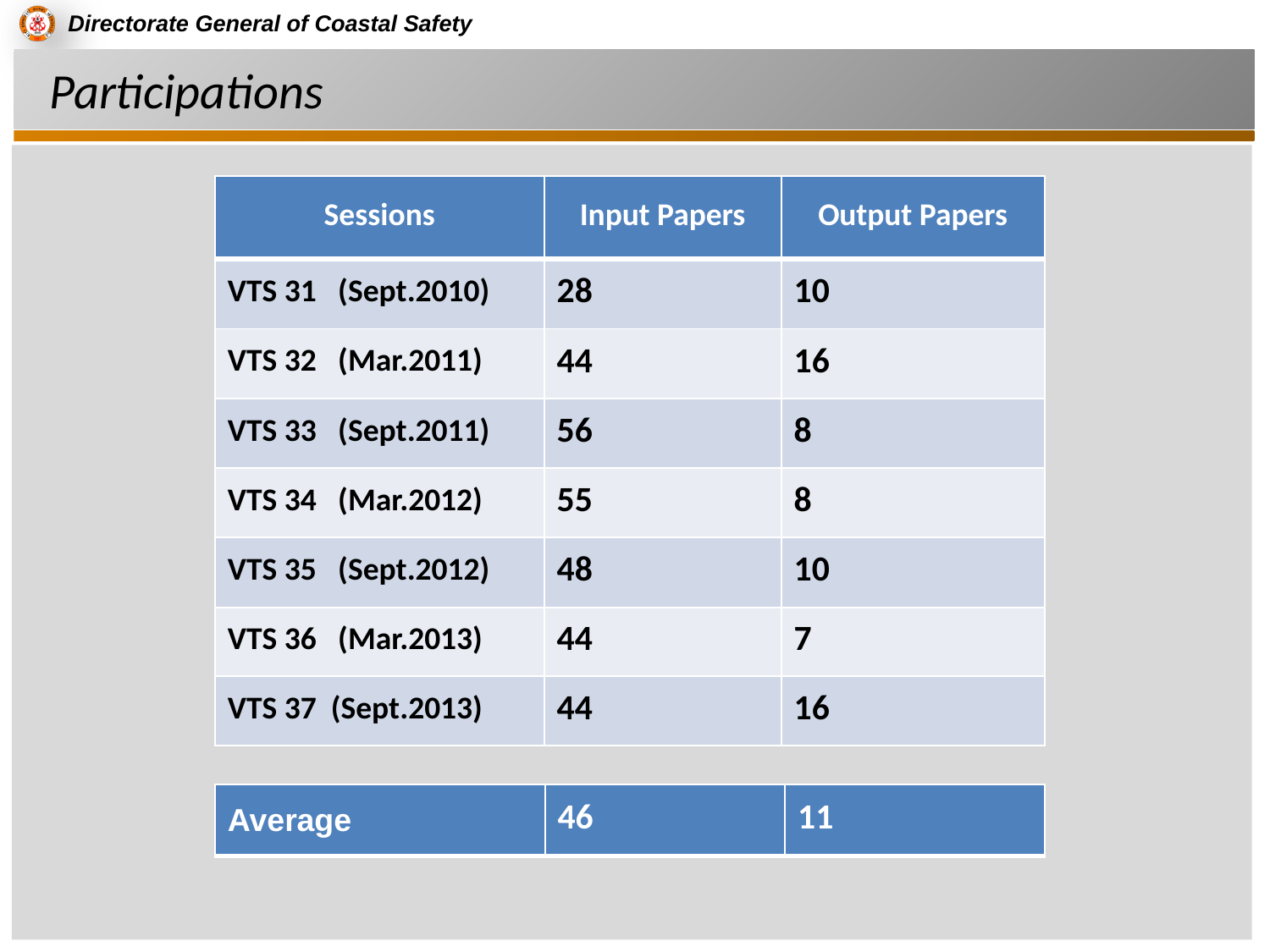

# Participations
| Sessions | Input Papers | Output Papers |
| --- | --- | --- |
| VTS 31 (Sept.2010) | 28 | 10 |
| VTS 32 (Mar.2011) | 44 | 16 |
| VTS 33 (Sept.2011) | 56 | 8 |
| VTS 34 (Mar.2012) | 55 | 8 |
| VTS 35 (Sept.2012) | 48 | 10 |
| VTS 36 (Mar.2013) | 44 | 7 |
| VTS 37 (Sept.2013) | 44 | 16 |
| Average | 46 | 11 |
| --- | --- | --- |